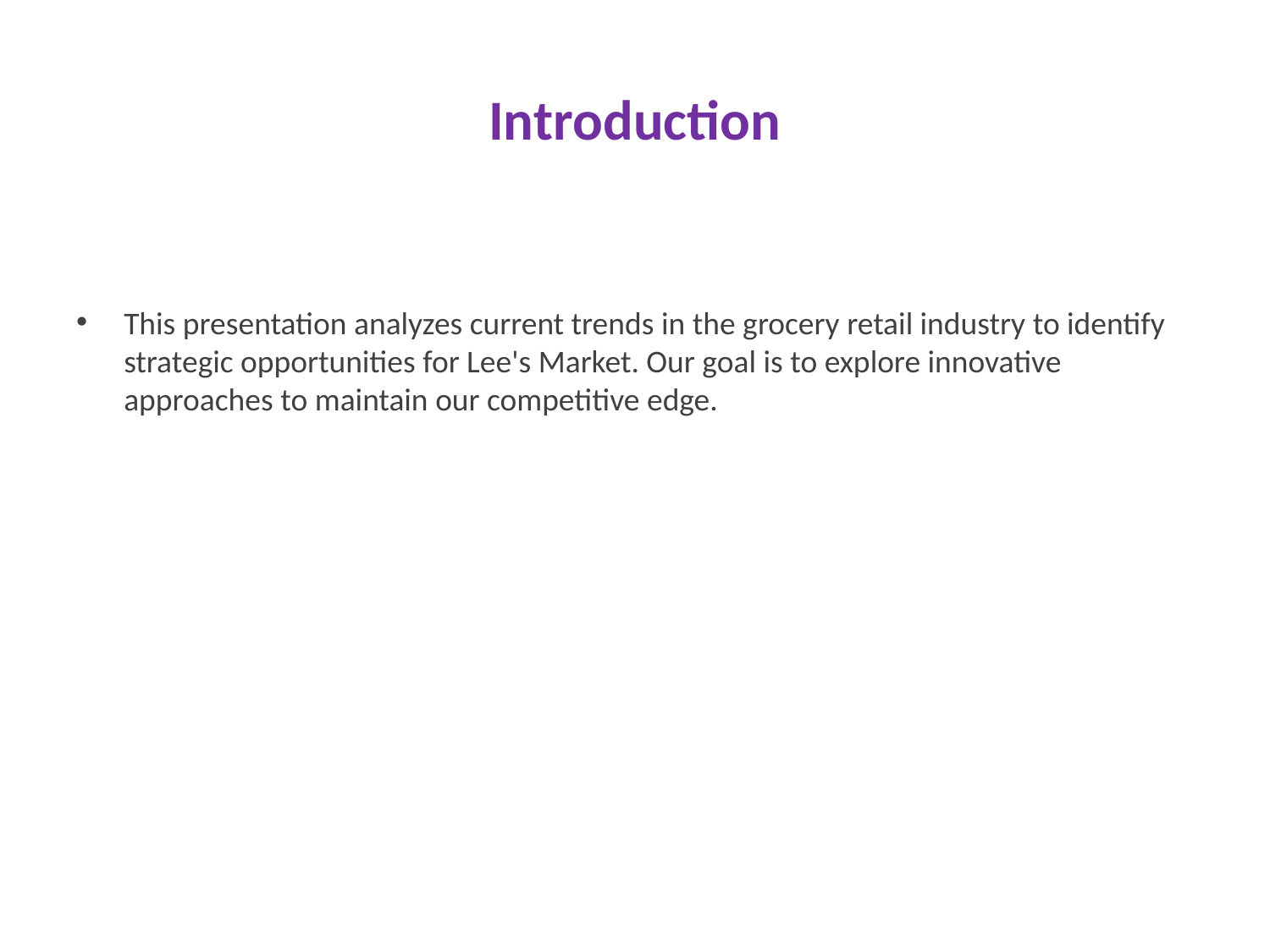

# Introduction

This presentation analyzes current trends in the grocery retail industry to identify strategic opportunities for Lee's Market. Our goal is to explore innovative approaches to maintain our competitive edge.